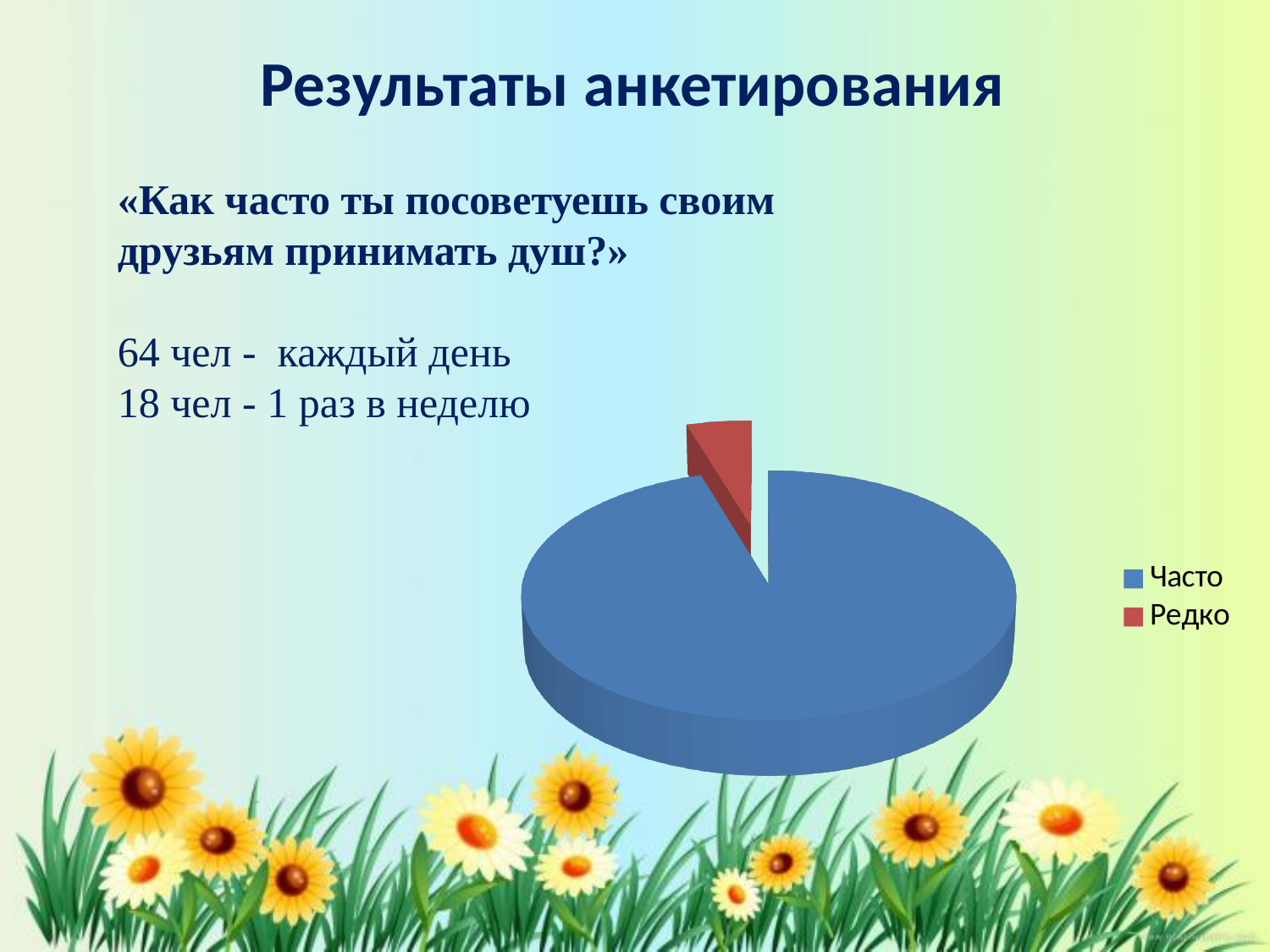

Результаты анкетирования
«Как часто ты посоветуешь своим друзьям принимать душ?»

64 чел -  каждый день
18 чел - 1 раз в неделю

[unsupported chart]